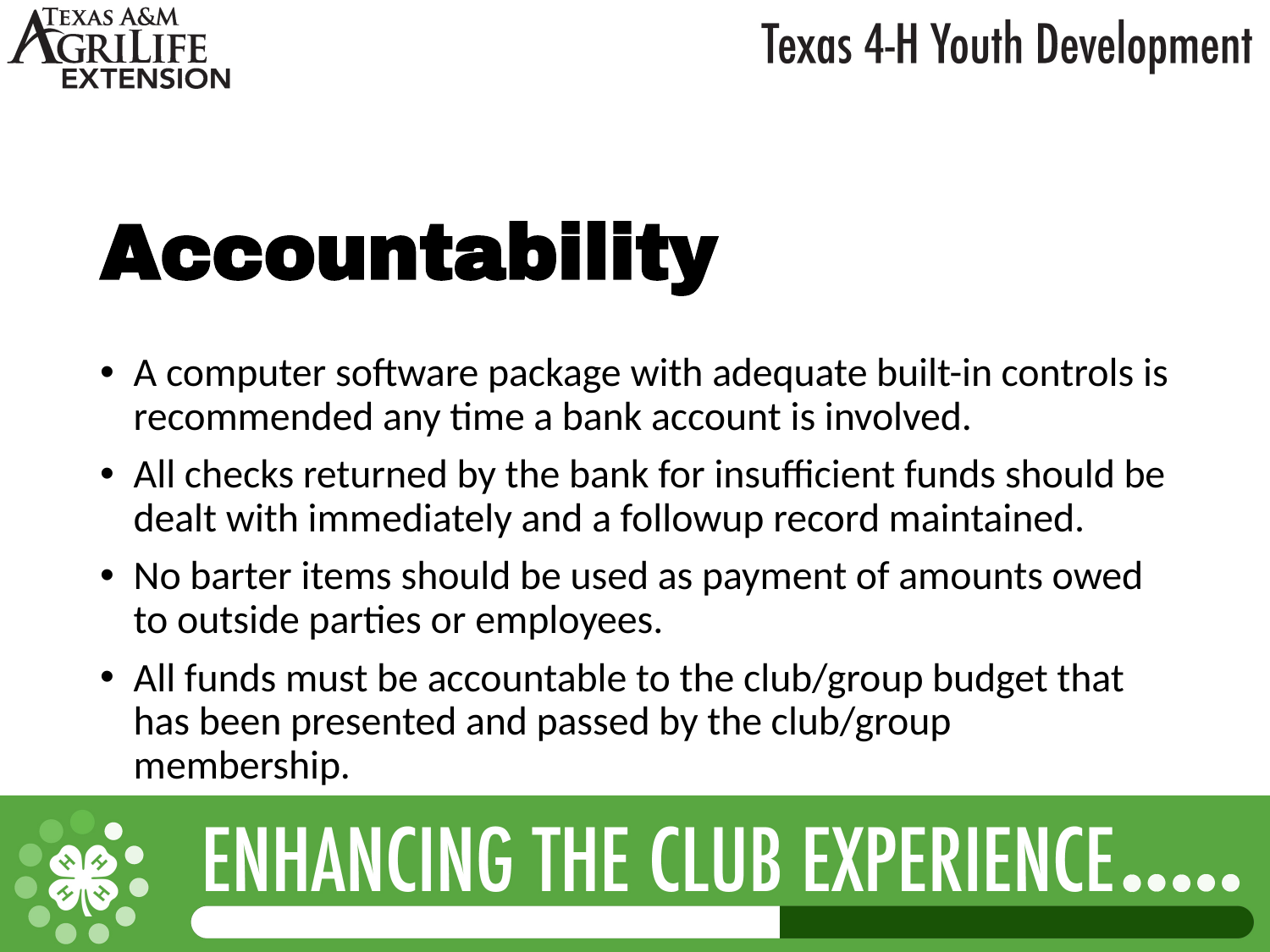

# Accountability
A computer software package with adequate built-in controls is recommended any time a bank account is involved.
All checks returned by the bank for insufficient funds should be dealt with immediately and a followup record maintained.
No barter items should be used as payment of amounts owed to outside parties or employees.
All funds must be accountable to the club/group budget that has been presented and passed by the club/group membership.